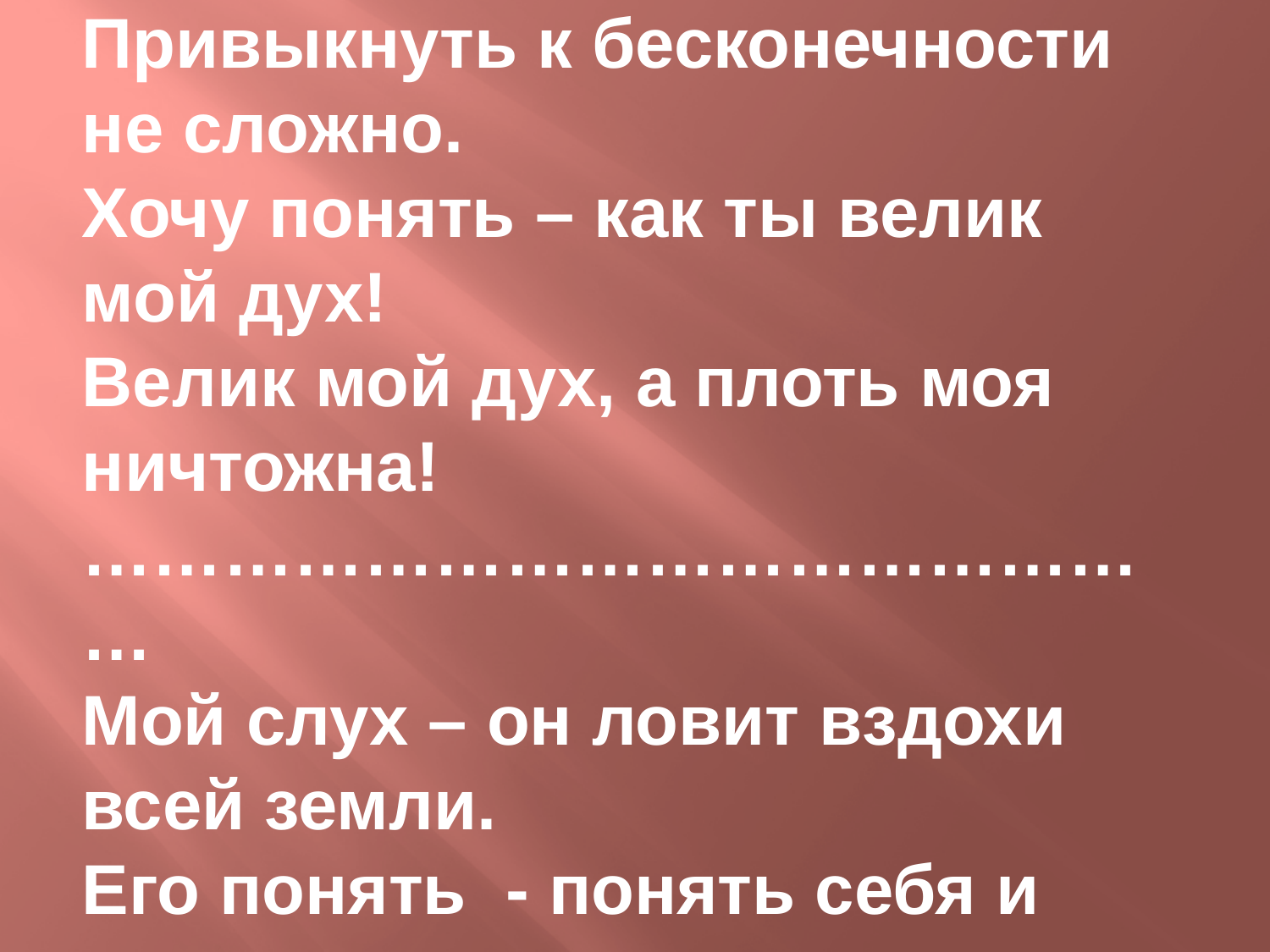

Я напрягаю свой вселенский слух.
Привыкнуть к бесконечности не сложно.
Хочу понять – как ты велик мой дух!
Велик мой дух, а плоть моя ничтожна!
…………………………………………
Мой слух – он ловит вздохи всей земли.
Его понять  - понять себя и время……